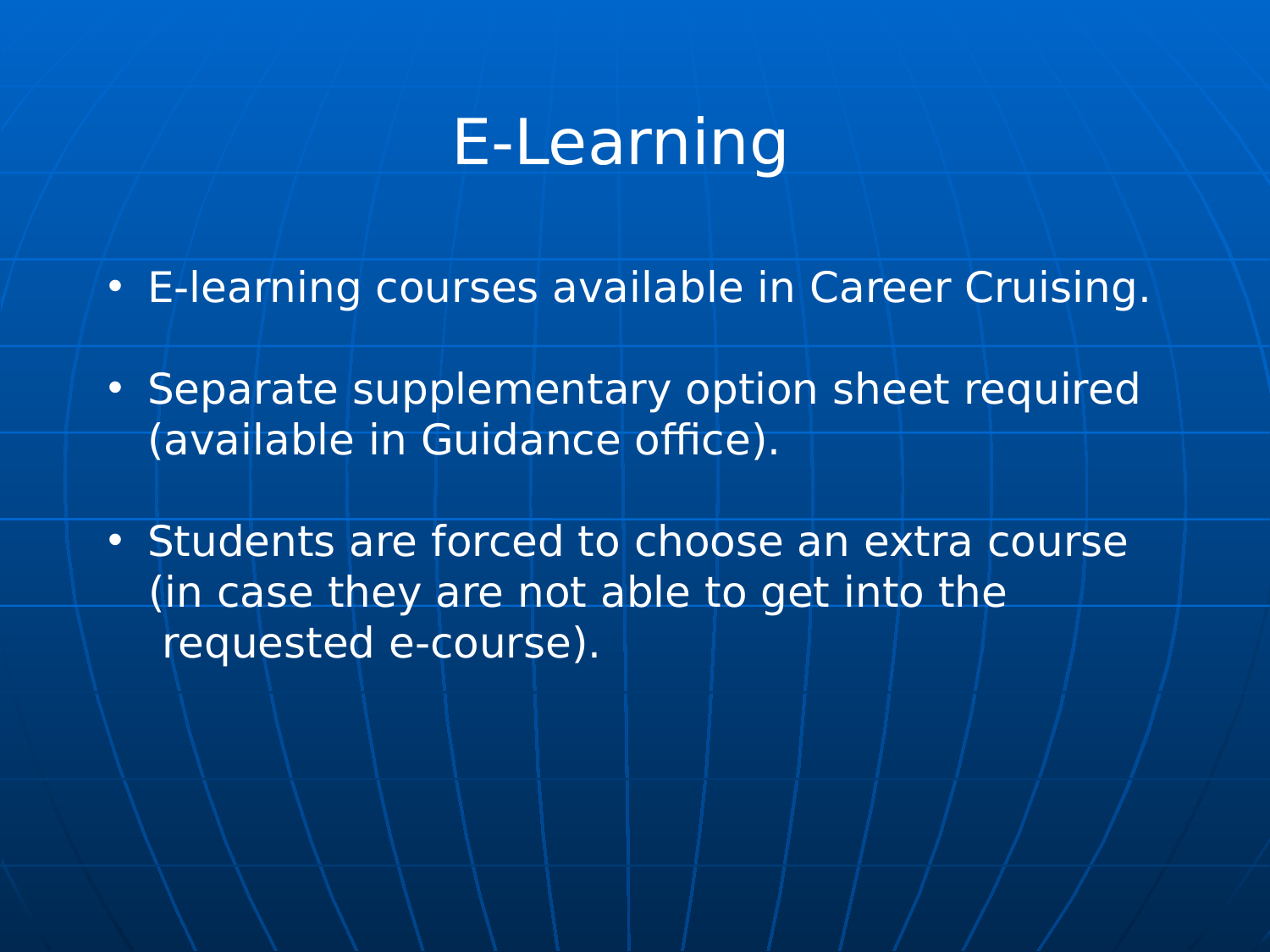

E-Learning

E-learning courses available in Career Cruising.

Separate supplementary option sheet required (available in Guidance office).

Students are forced to choose an extra course
   (in case they are not able to get into the
    requested e-course).